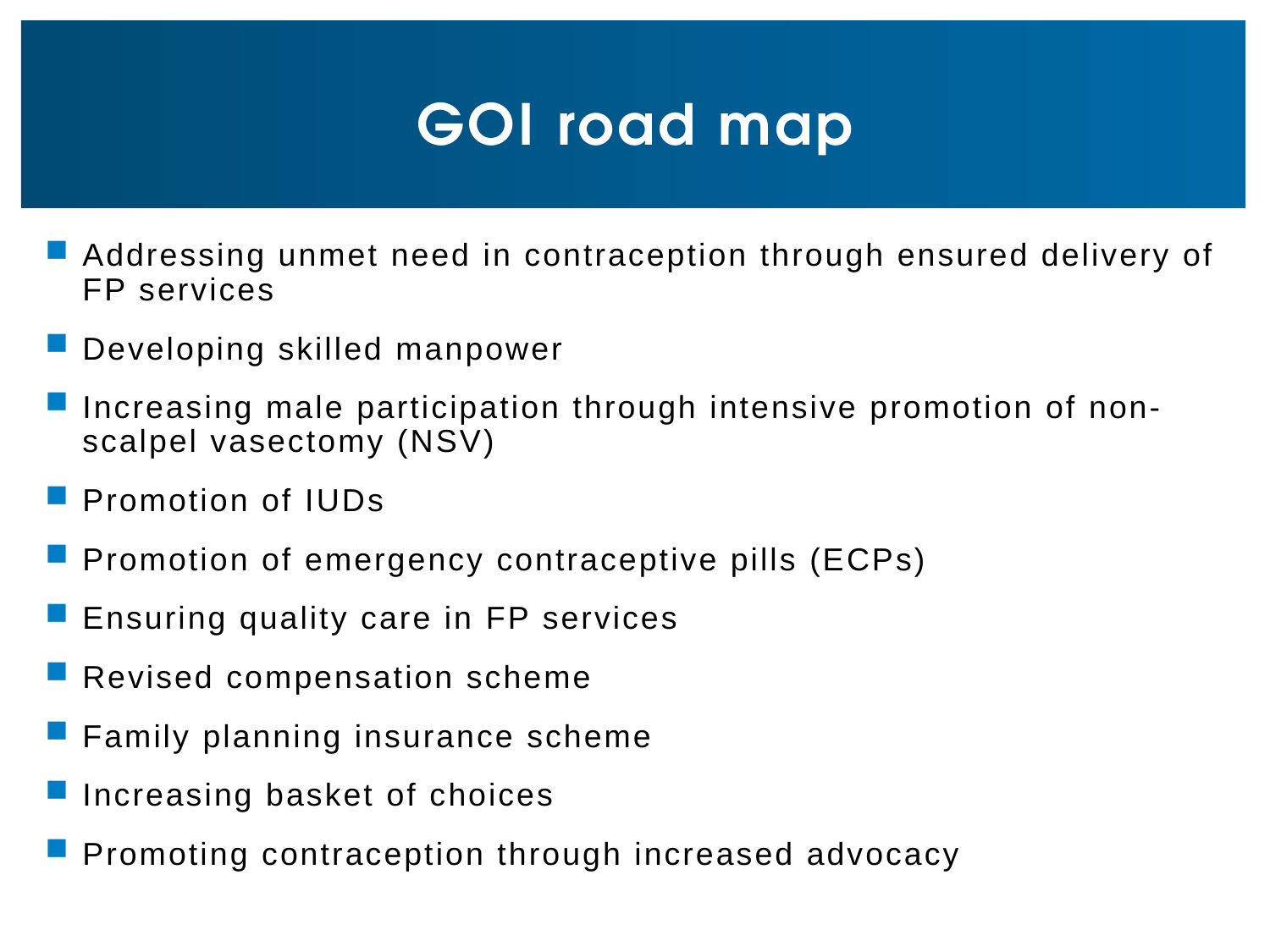

# GOI road map
Addressing unmet need in contraception through ensured delivery of FP services
Developing skilled manpower
Increasing male participation through intensive promotion of non-scalpel vasectomy (NSV)
Promotion of IUDs
Promotion of emergency contraceptive pills (ECPs)
Ensuring quality care in FP services
Revised compensation scheme
Family planning insurance scheme
Increasing basket of choices
Promoting contraception through increased advocacy